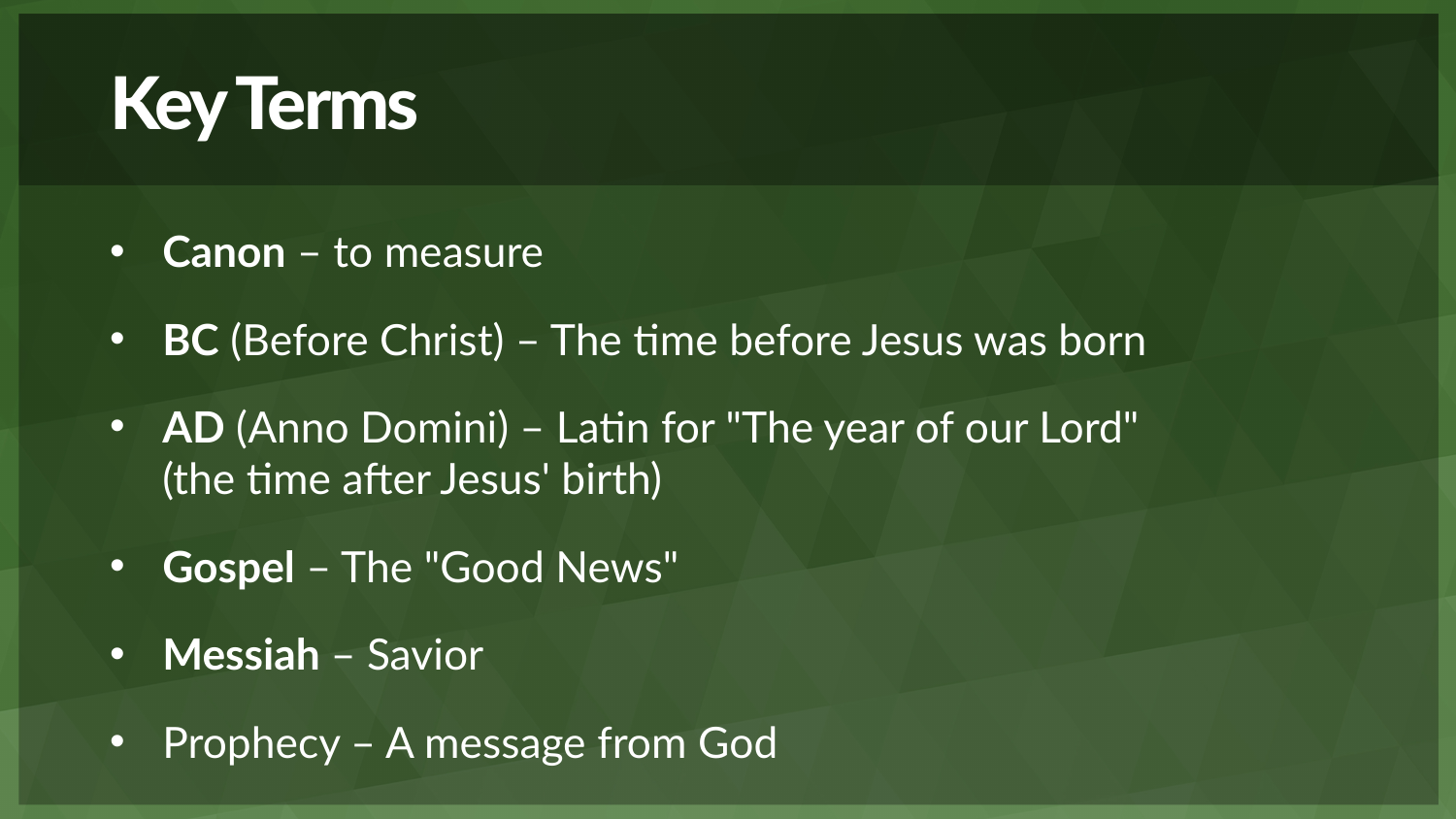

# Key Terms
Canon – to measure
BC (Before Christ) – The time before Jesus was born
AD (Anno Domini) – Latin for "The year of our Lord"
(the time after Jesus' birth)
Gospel – The "Good News"
Messiah – Savior
Prophecy – A message from God